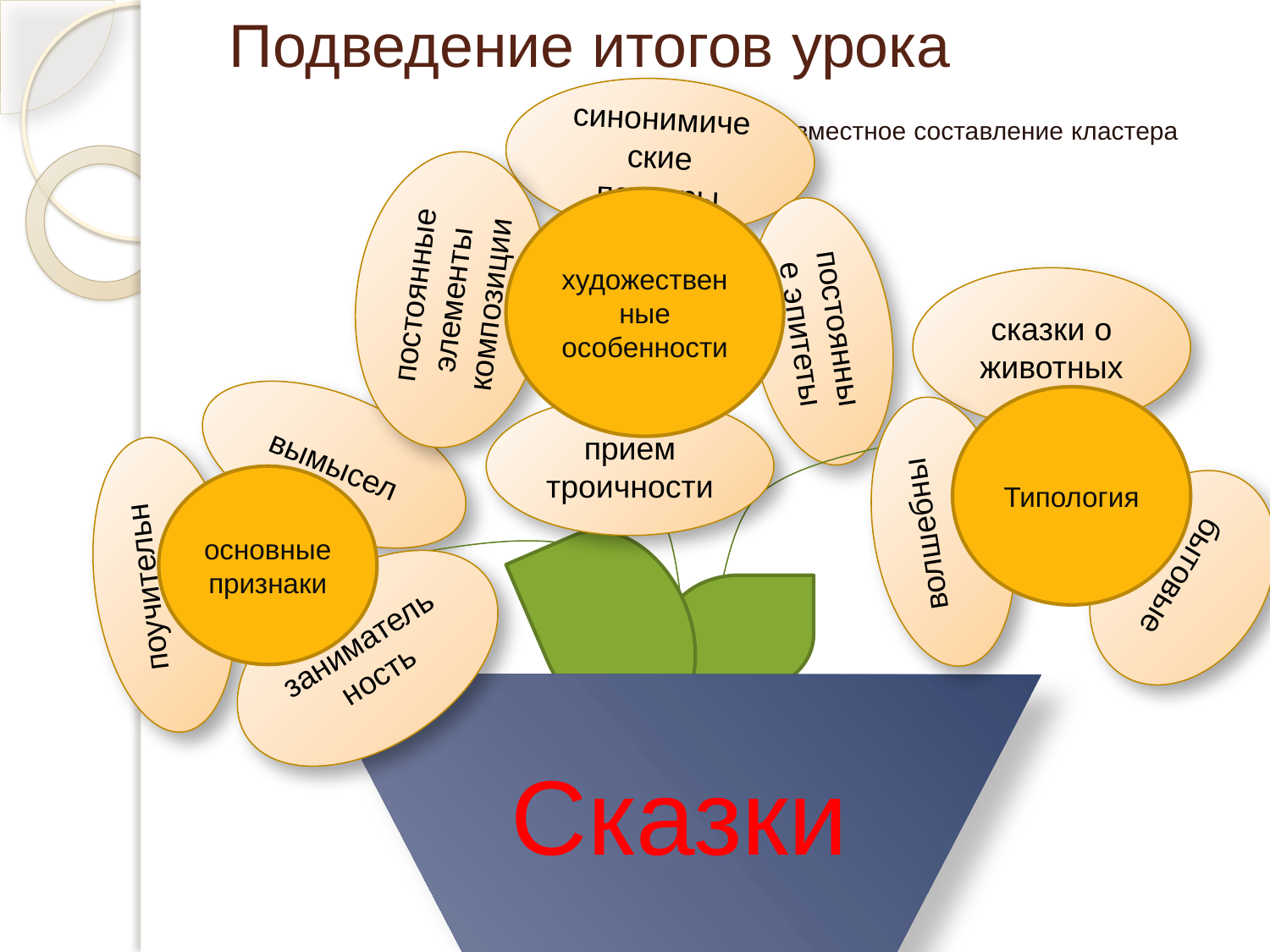

# Подведение итогов урока Совместное составление кластера
синонимические повторы
художественные особенности
постоянные элементы композиции
постоянные эпитеты
сказки о животных
вымысел
Типология
прием троичности

волшебные
основные признаки
бытовые

занимательность
поучительность

Сказки